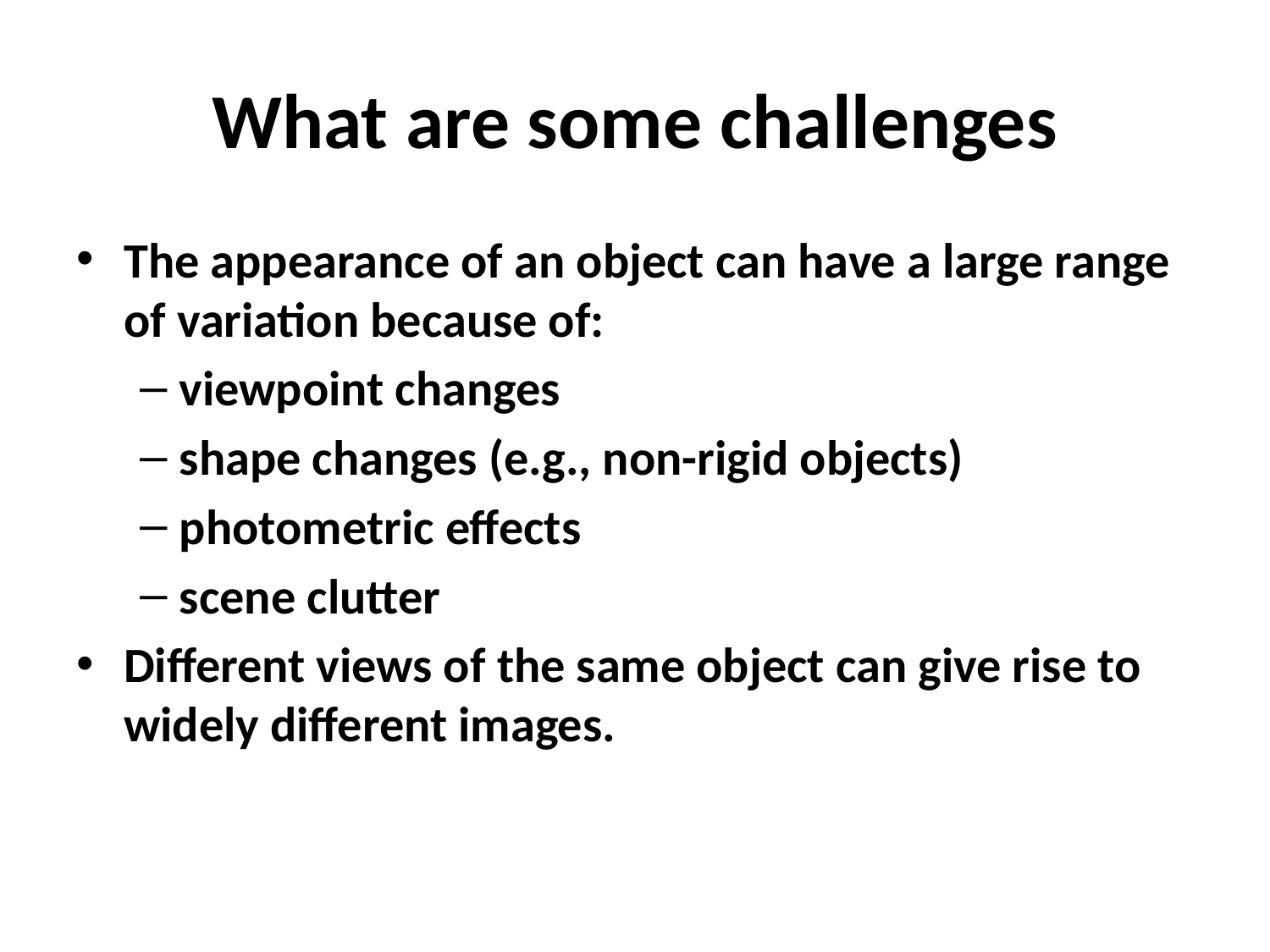

# What are some challenges
The appearance of an object can have a large range of variation because of:
viewpoint changes
shape changes (e.g., non-rigid objects)
photometric effects
scene clutter
Different views of the same object can give rise to widely different images.